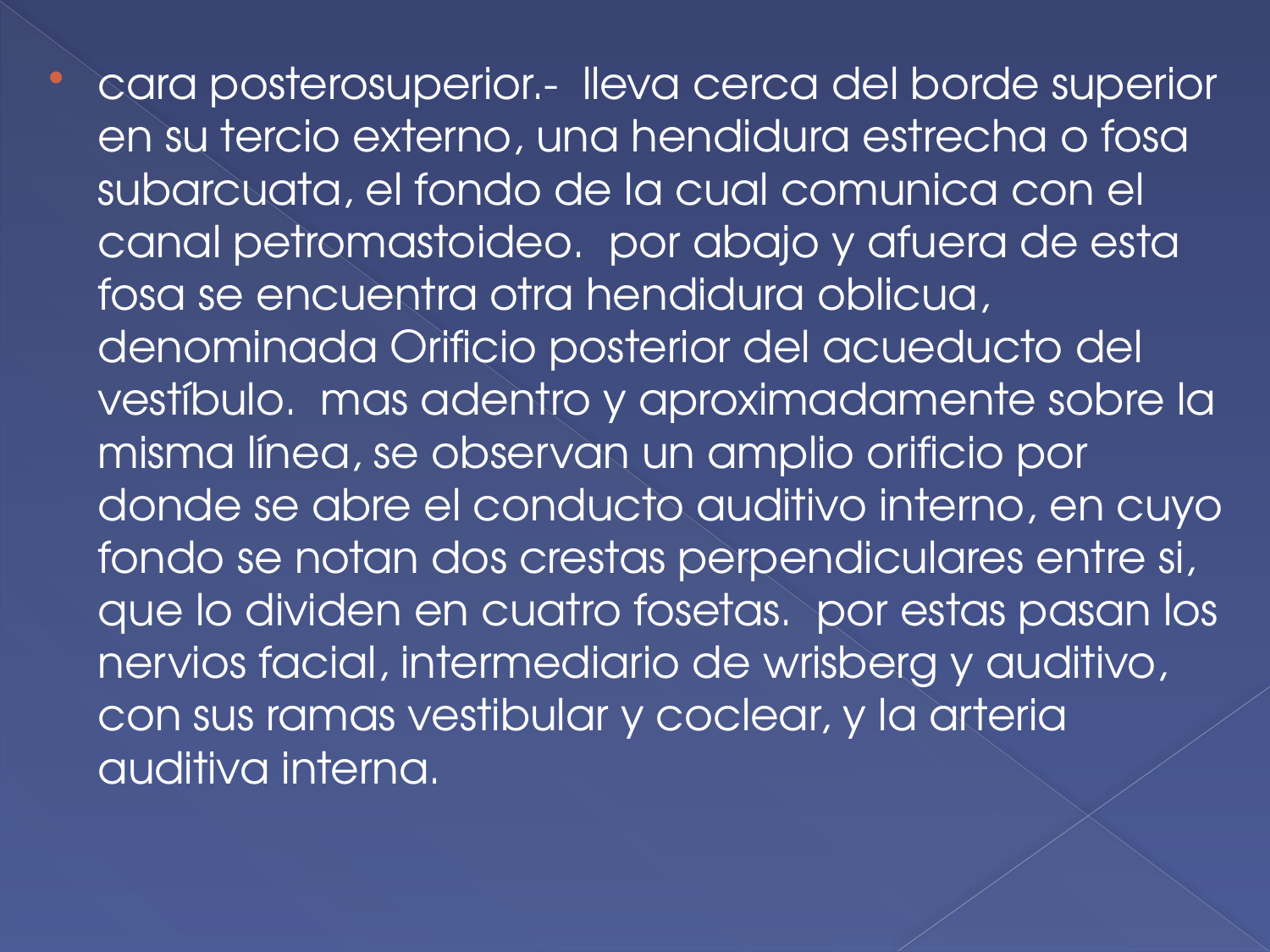

cara posterosuperior.-  lleva cerca del borde superior en su tercio externo, una hendidura estrecha o fosa subarcuata, el fondo de la cual comunica con el canal petromastoideo.  por abajo y afuera de esta fosa se encuentra otra hendidura oblicua, denominada Orificio posterior del acueducto del vestíbulo.  mas adentro y aproximadamente sobre la misma línea, se observan un amplio orificio por donde se abre el conducto auditivo interno, en cuyo fondo se notan dos crestas perpendiculares entre si, que lo dividen en cuatro fosetas.  por estas pasan los nervios facial, intermediario de wrisberg y auditivo, con sus ramas vestibular y coclear, y la arteria auditiva interna.